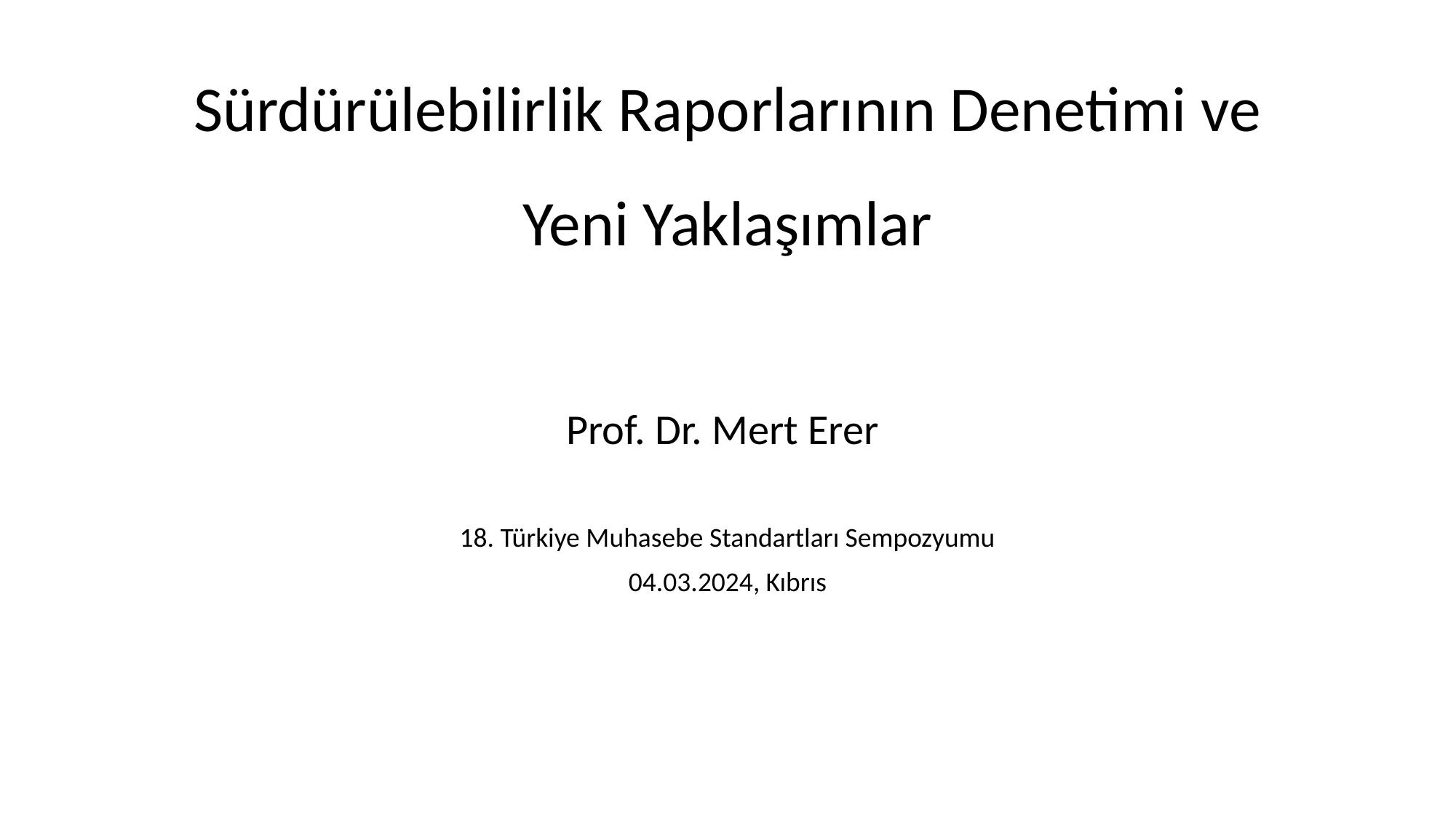

# Sürdürülebilirlik Raporlarının Denetimi ve Yeni Yaklaşımlar
Prof. Dr. Mert Erer

18. Türkiye Muhasebe Standartları Sempozyumu
04.03.2024, Kıbrıs